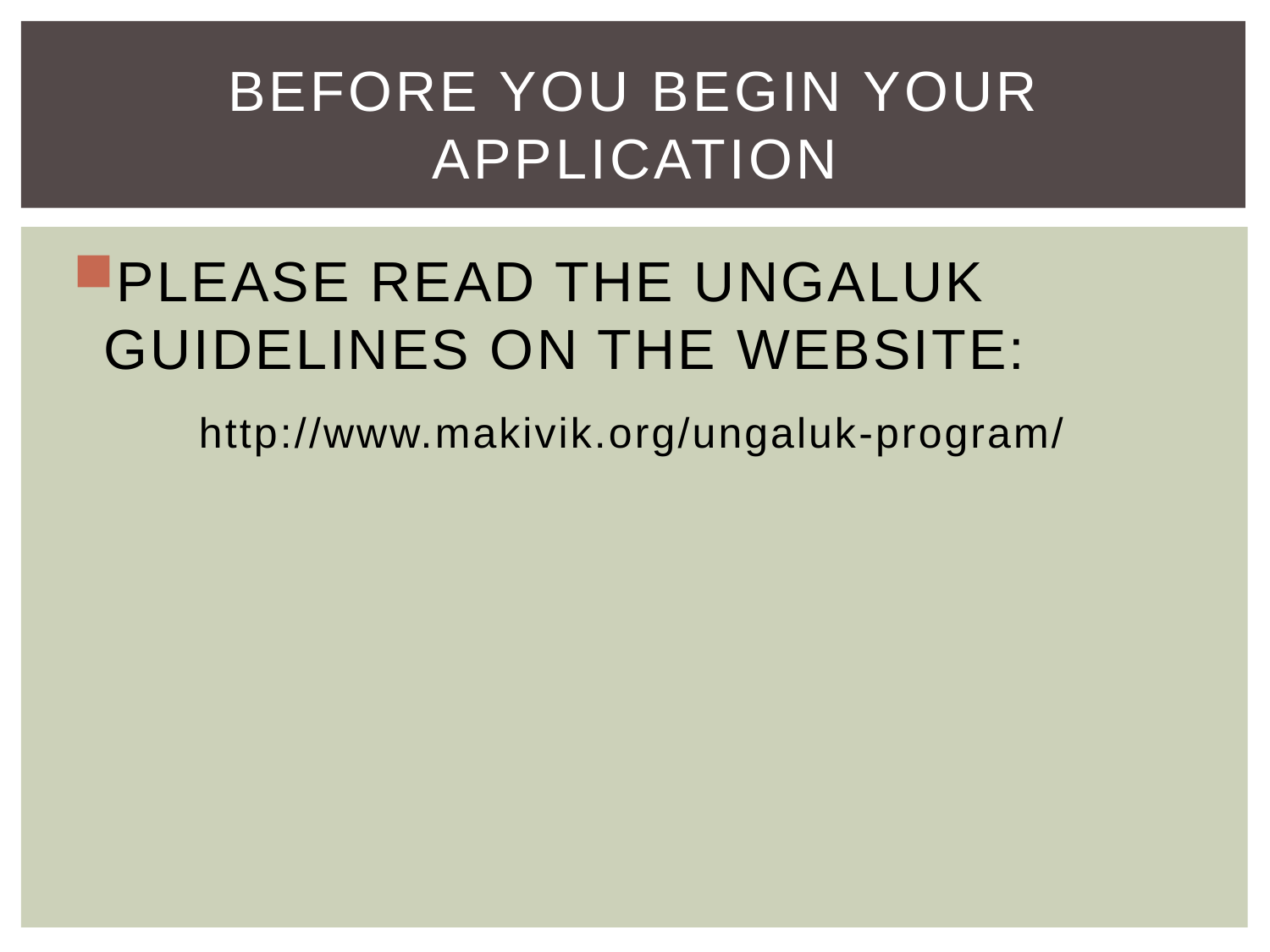

# Before you begin your application
PLEASE READ THE UNGALUK GUIDELINES ON THE WEBSITE:
	http://www.makivik.org/ungaluk-program/